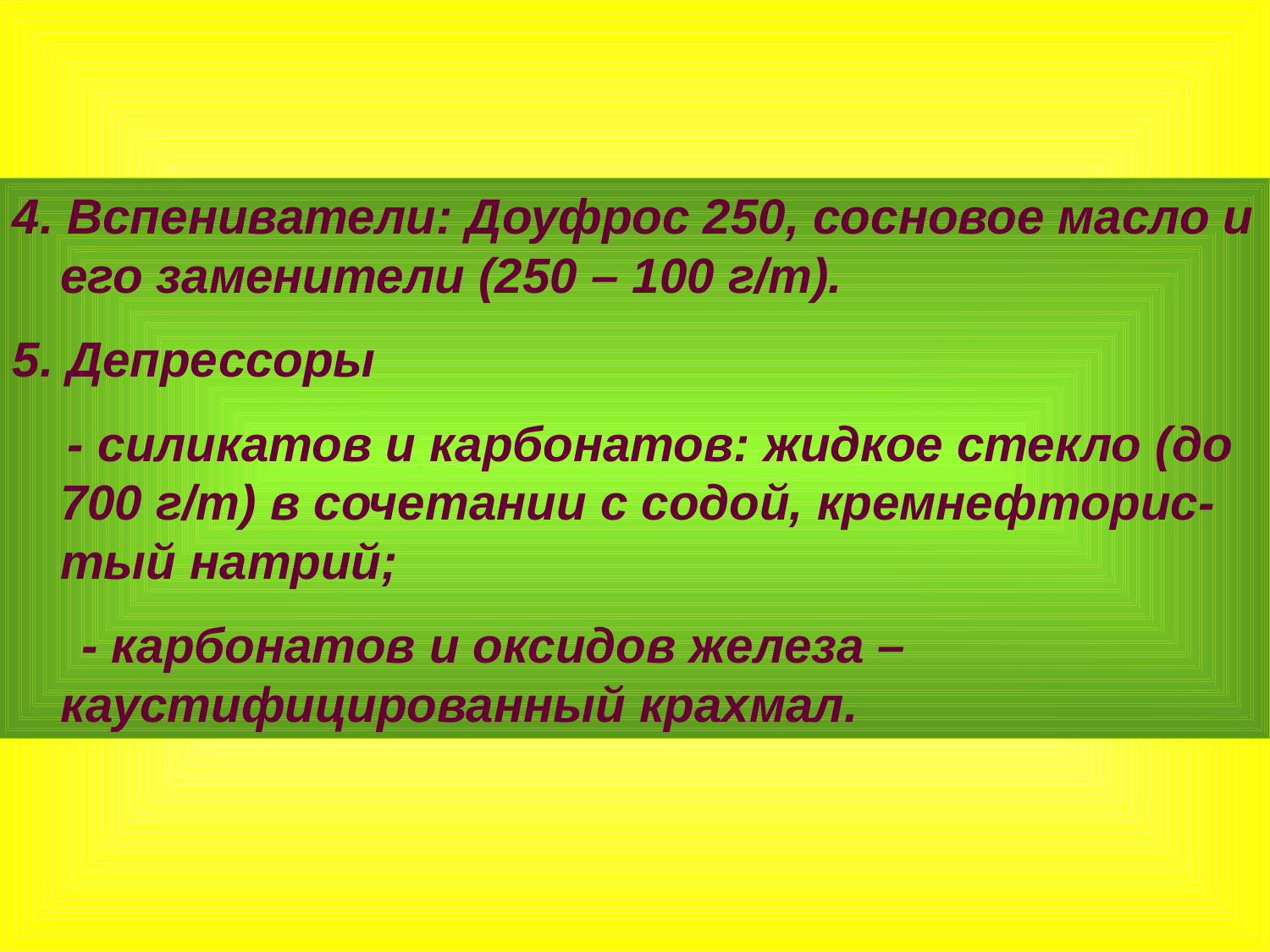

4. Вспениватели: Доуфрос 250, сосновое масло и его заменители (250 – 100 г/т).
5. Депрессоры
    - силикатов и карбонатов: жидкое стекло (до 700 г/т) в сочетании с содой, кремнефторис-тый натрий;
     - карбонатов и оксидов железа – каустифицированный крахмал.